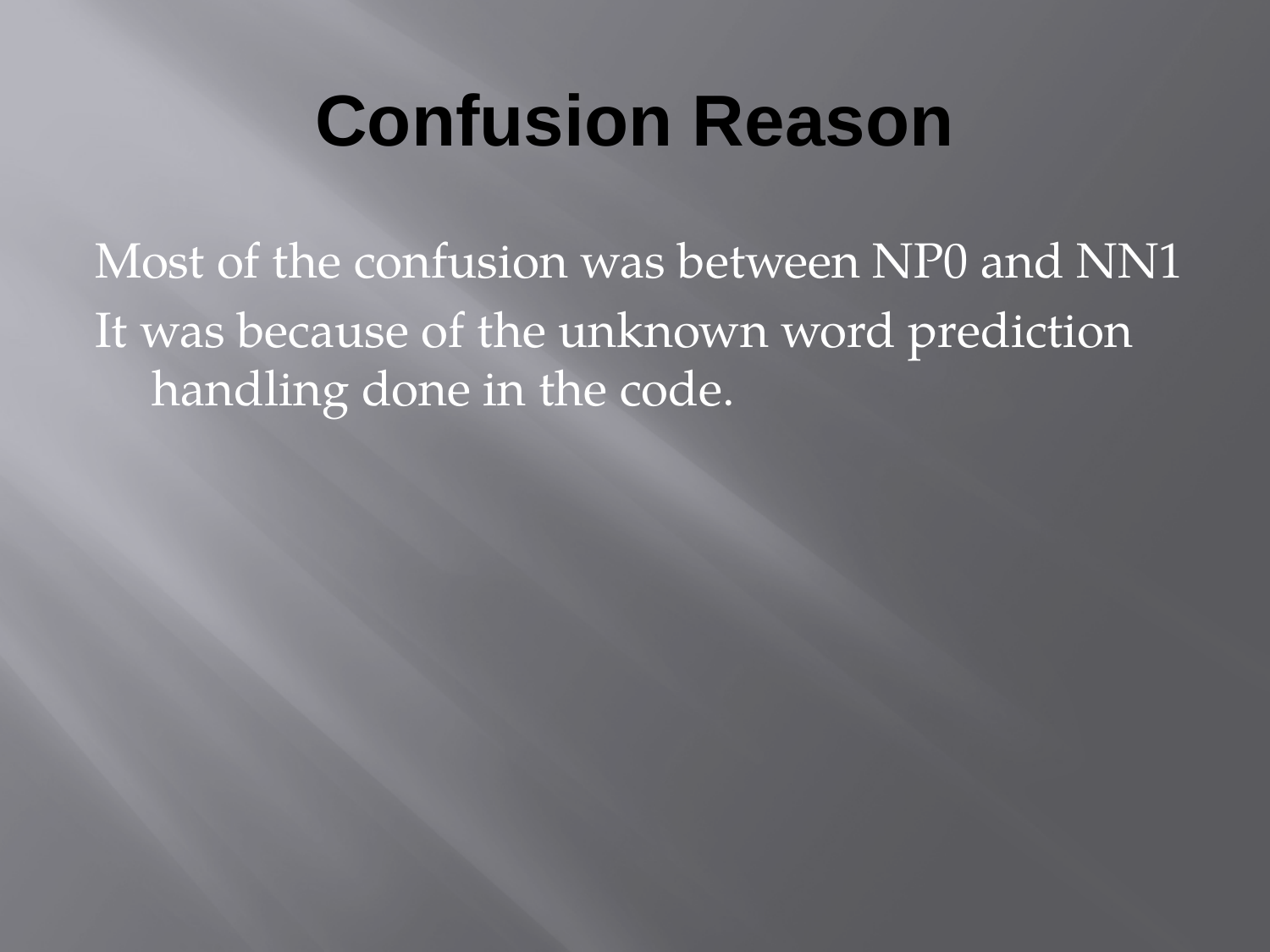

# Confusion Reason
Most of the confusion was between NP0 and NN1
It was because of the unknown word prediction handling done in the code.